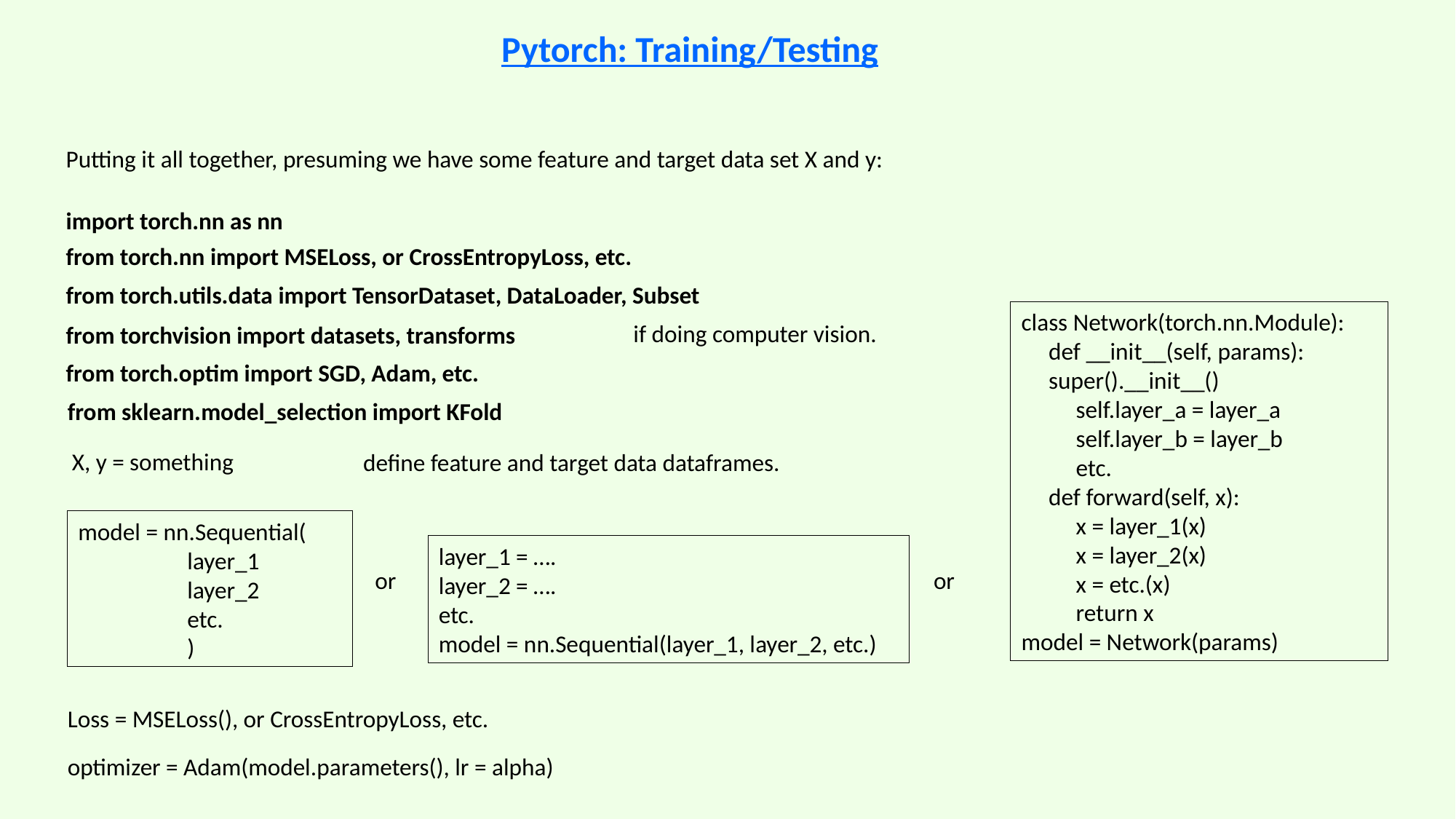

Pytorch: Training/Testing
Putting it all together, presuming we have some feature and target data set X and y:
import torch.nn as nn
from torch.nn import MSELoss, or CrossEntropyLoss, etc.
from torch.utils.data import TensorDataset, DataLoader, Subset
class Network(torch.nn.Module):
     def __init__(self, params):
     super().__init__()
          self.layer_a = layer_a
          self.layer_b = layer_b
          etc.
     def forward(self, x):
          x = layer_1(x)
          x = layer_2(x)
          x = etc.(x)
          return x
model = Network(params)
if doing computer vision.
from torchvision import datasets, transforms
from torch.optim import SGD, Adam, etc.
from sklearn.model_selection import KFold
X, y = something
define feature and target data dataframes.
model = nn.Sequential(
	layer_1
	layer_2
	etc.
	)
layer_1 = ….
layer_2 = ….
etc.
model = nn.Sequential(layer_1, layer_2, etc.)
or
or
Loss = MSELoss(), or CrossEntropyLoss, etc.
optimizer = Adam(model.parameters(), lr = alpha)